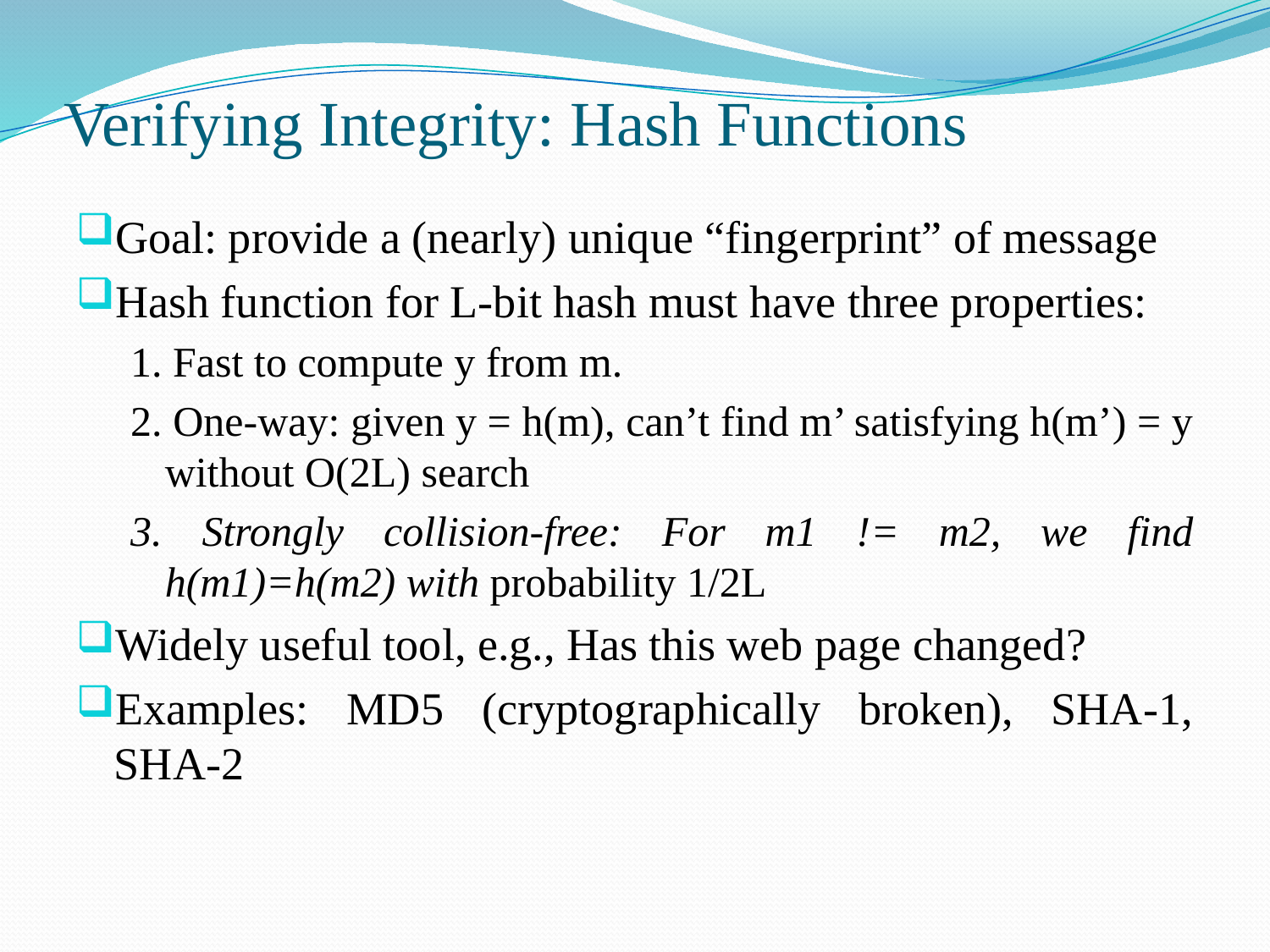

# Verifying Integrity: Hash Functions
Goal: provide a (nearly) unique “fingerprint” of message
Hash function for L-bit hash must have three properties:
1. Fast to compute y from m.
2. One-way: given y = h(m), can’t find m’ satisfying h(m’) = y without O(2L) search
3. Strongly collision-free: For m1 != m2, we find h(m1)=h(m2) with probability 1/2L
Widely useful tool, e.g., Has this web page changed?
Examples: MD5 (cryptographically broken), SHA-1, SHA-2